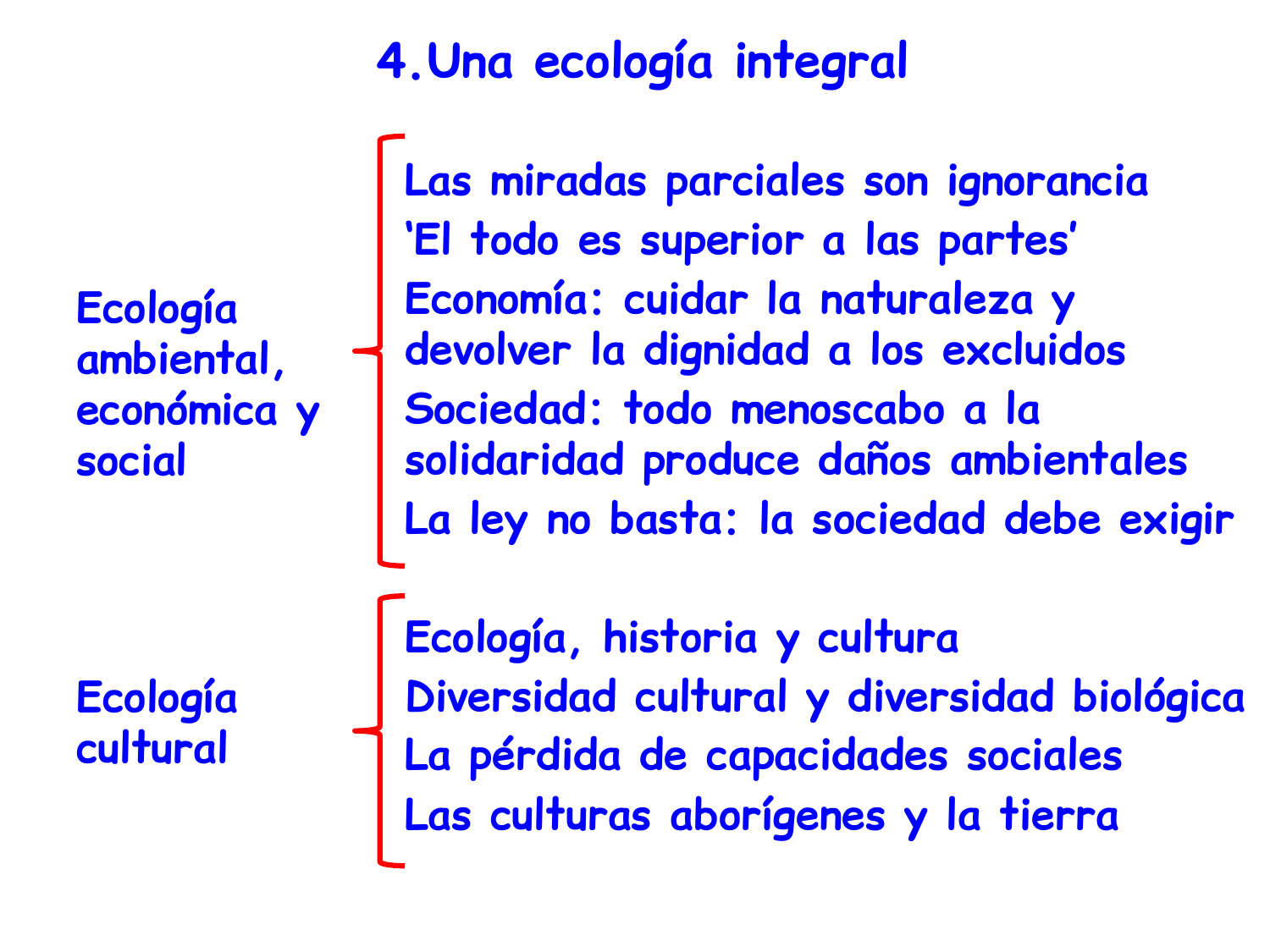

# 4.Una ecología integral

Las miradas parciales son ignorancia
‘El todo es superior a las partes’
Economía: cuidar la naturaleza y devolver la dignidad a los excluidos
Sociedad: todo menoscabo a la solidaridad produce daños ambientales
La ley no basta: la sociedad debe exigir

Ecología, historia y cultura
Diversidad cultural y diversidad biológica
La pérdida de capacidades sociales
Las culturas aborígenes y la tierra

Ecología ambiental, económica y social

Ecología cultural